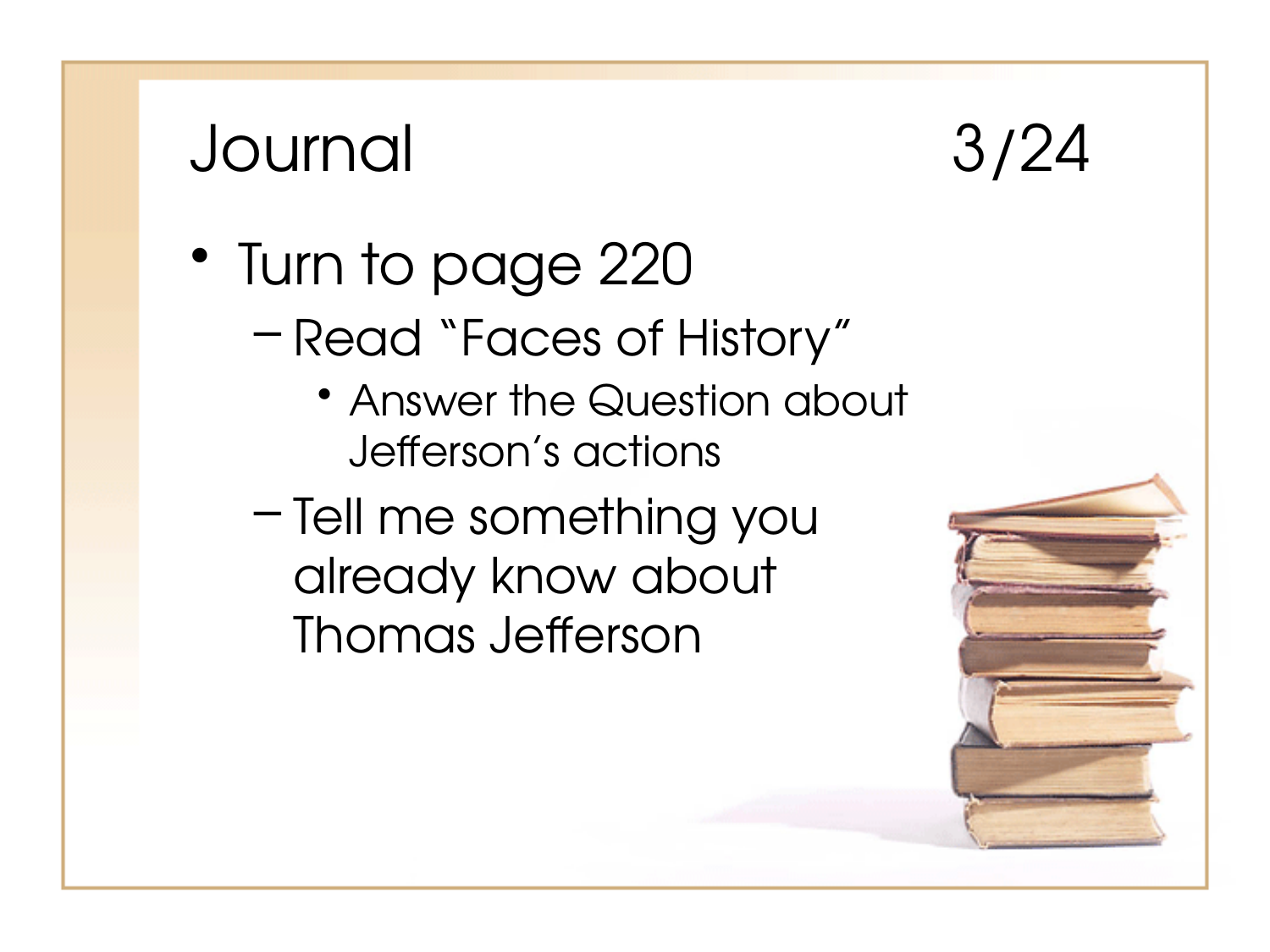

# Journal					3/24
Turn to page 220
Read “Faces of History”
Answer the Question about Jefferson’s actions
Tell me something you already know about Thomas Jefferson